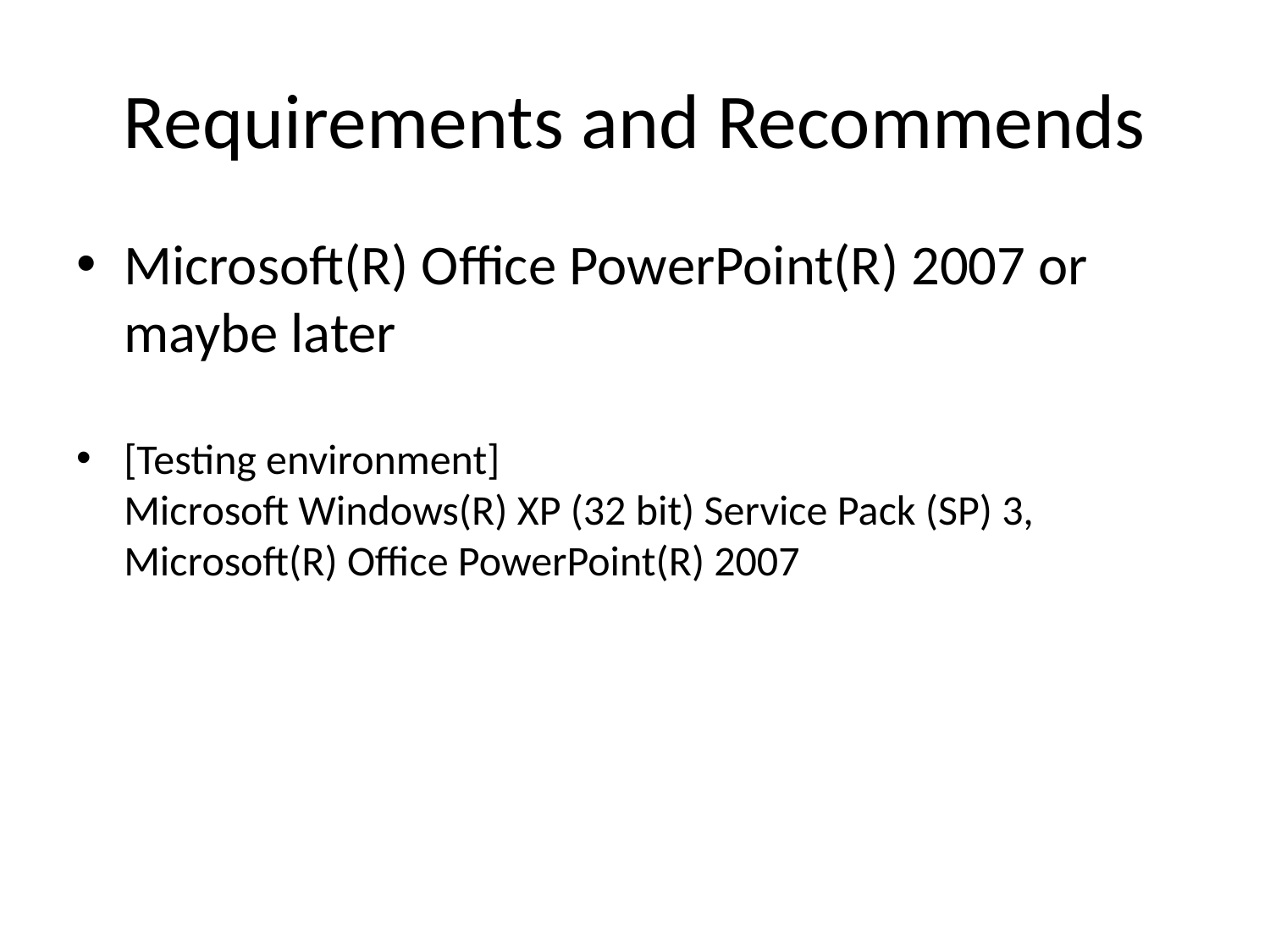

# Requirements and Recommends
Microsoft(R) Office PowerPoint(R) 2007 or maybe later

[Testing environment]
Microsoft Windows(R) XP (32 bit) Service Pack (SP) 3, Microsoft(R) Office PowerPoint(R) 2007